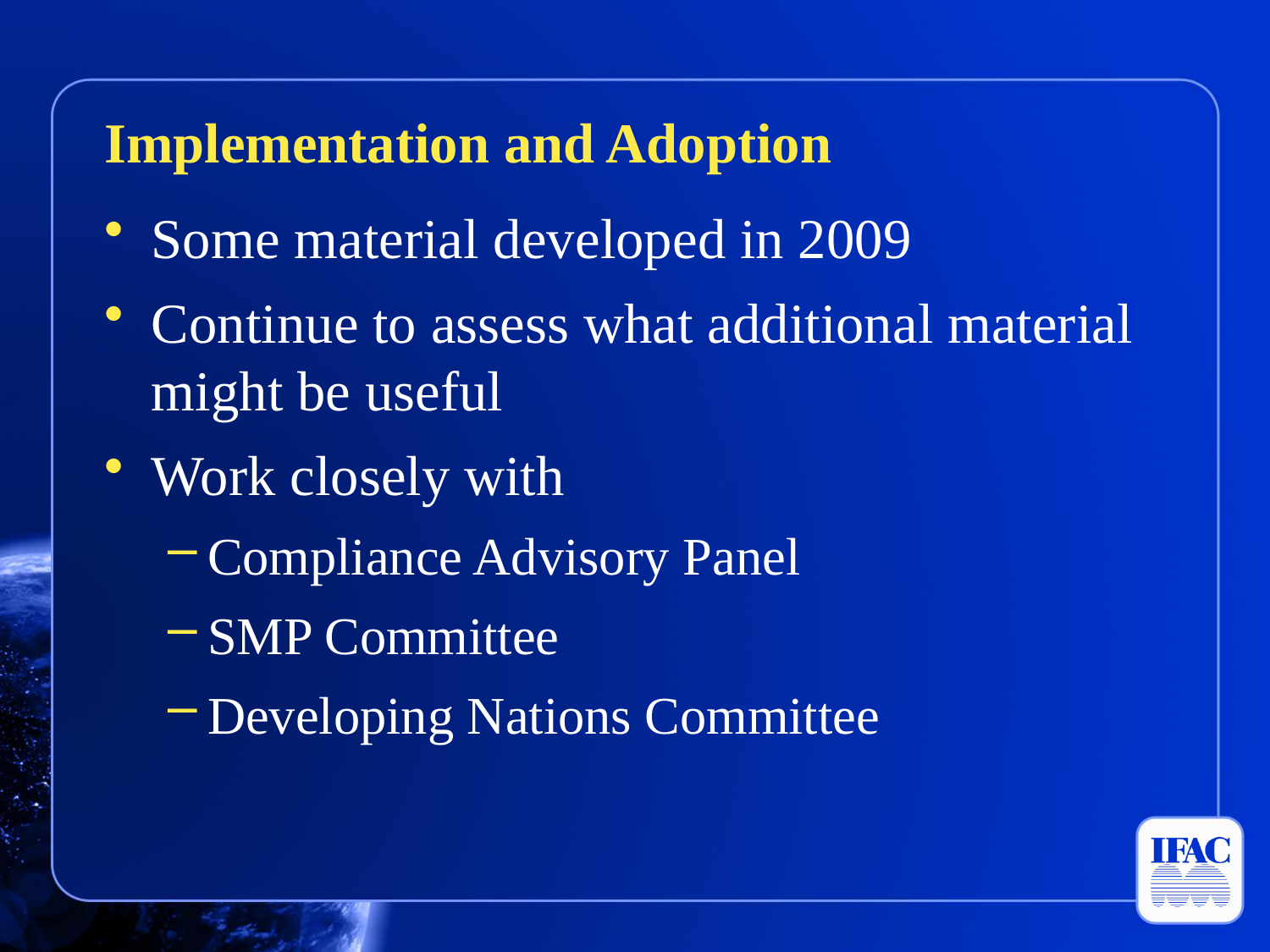

Implementation and Adoption
Some material developed in 2009
Continue to assess what additional material might be useful
Work closely with
Compliance Advisory Panel
SMP Committee
Developing Nations Committee